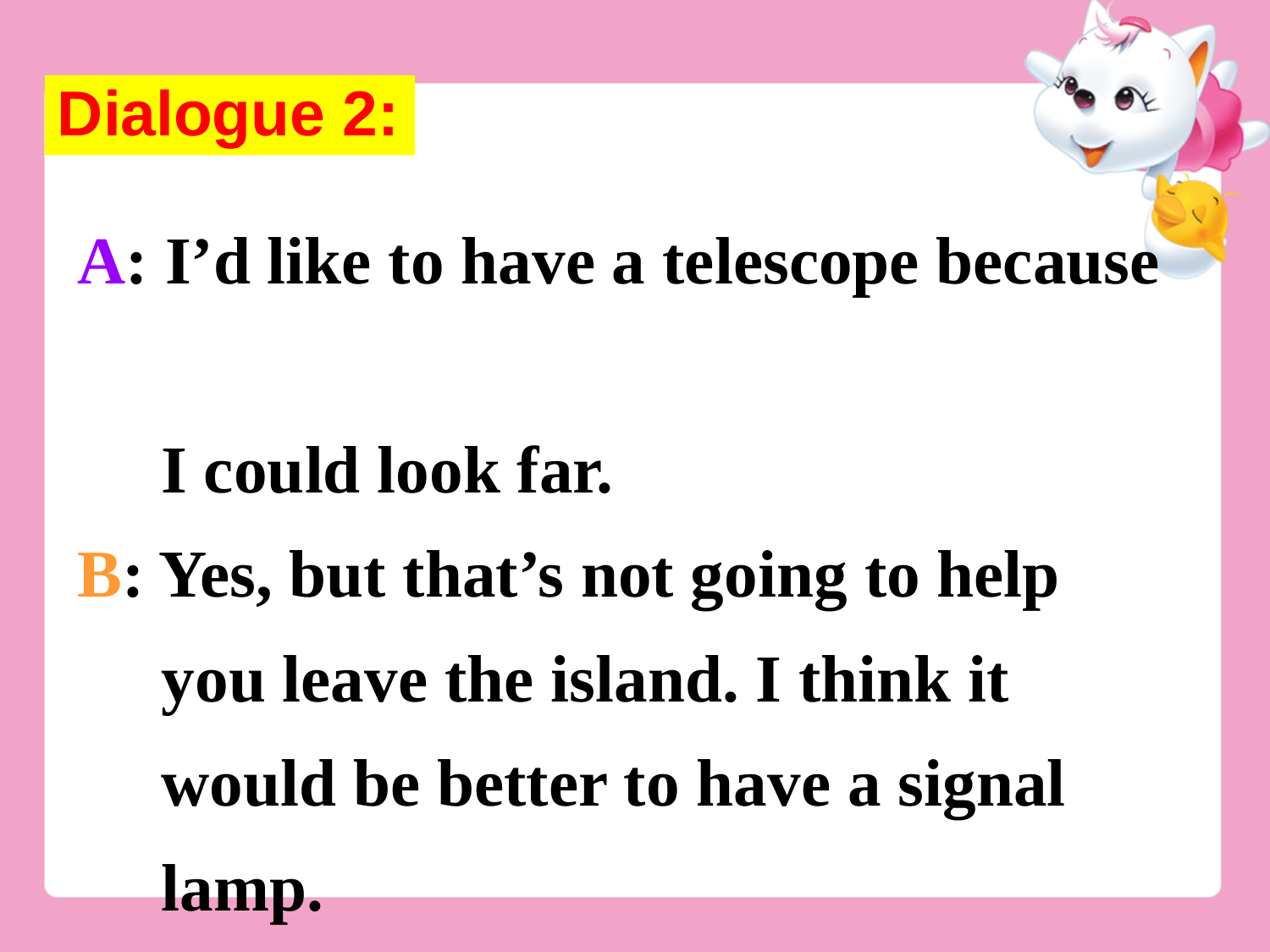

Dialogue 2:

A: I’d like to have a telescope because
     I could look far.
B: Yes, but that’s not going to help
     you leave the island. I think it
     would be better to have a signal
     lamp.